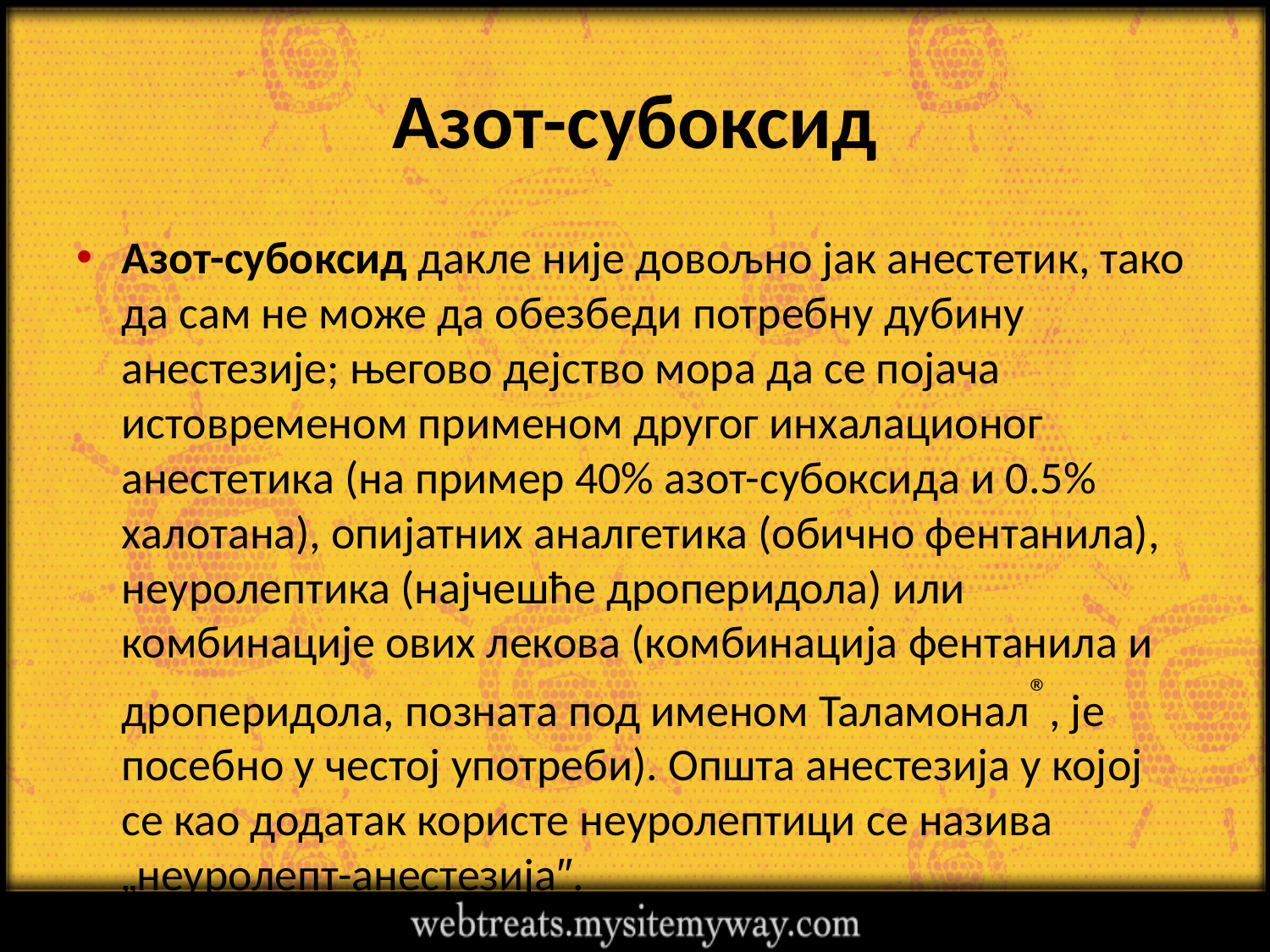

# Азот-субоксид
Азот-субоксид дакле није довољно јак анестетик, тако да сам не може да обезбеди потребну дубину анестезије; његово дејство мора да се појача истовременом применом другог инхалационог анестетика (на пример 40% азот-субоксида и 0.5% халотана), опијатних аналгетика (обично фентанила), неуролептика (најчешће дроперидола) или комбинације ових лекова (комбинација фентанила и дроперидола, позната под именом Таламонал®, је посебно у честој употреби). Општа анестезија у којој се као додатак користе неуролептици се назива „неуролепт-анестезија″.